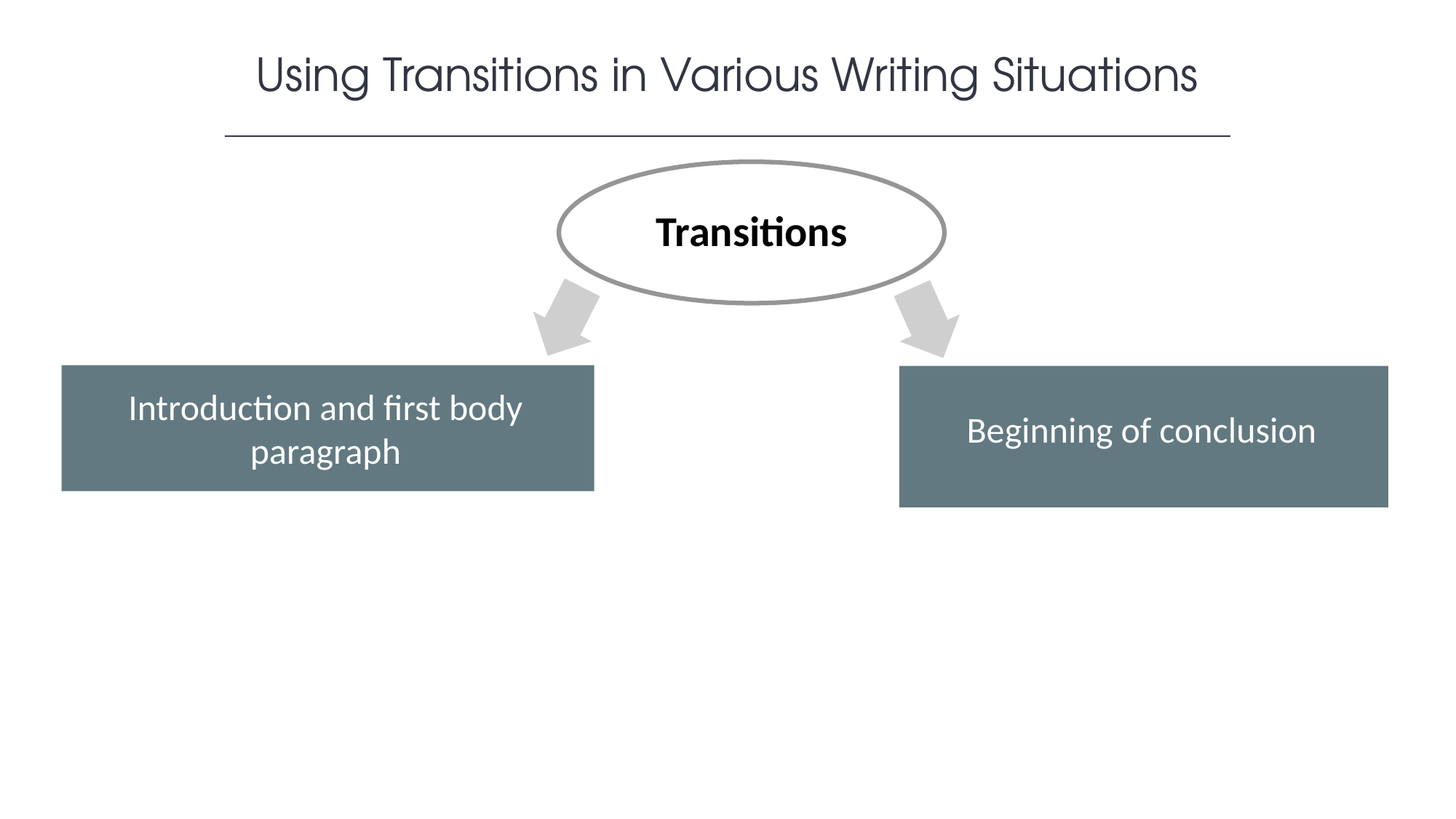

Using Transitions in Various Writing Situations
HAWKES LEARNING

Transitions

Introduction and first body paragraph

Beginning of conclusion